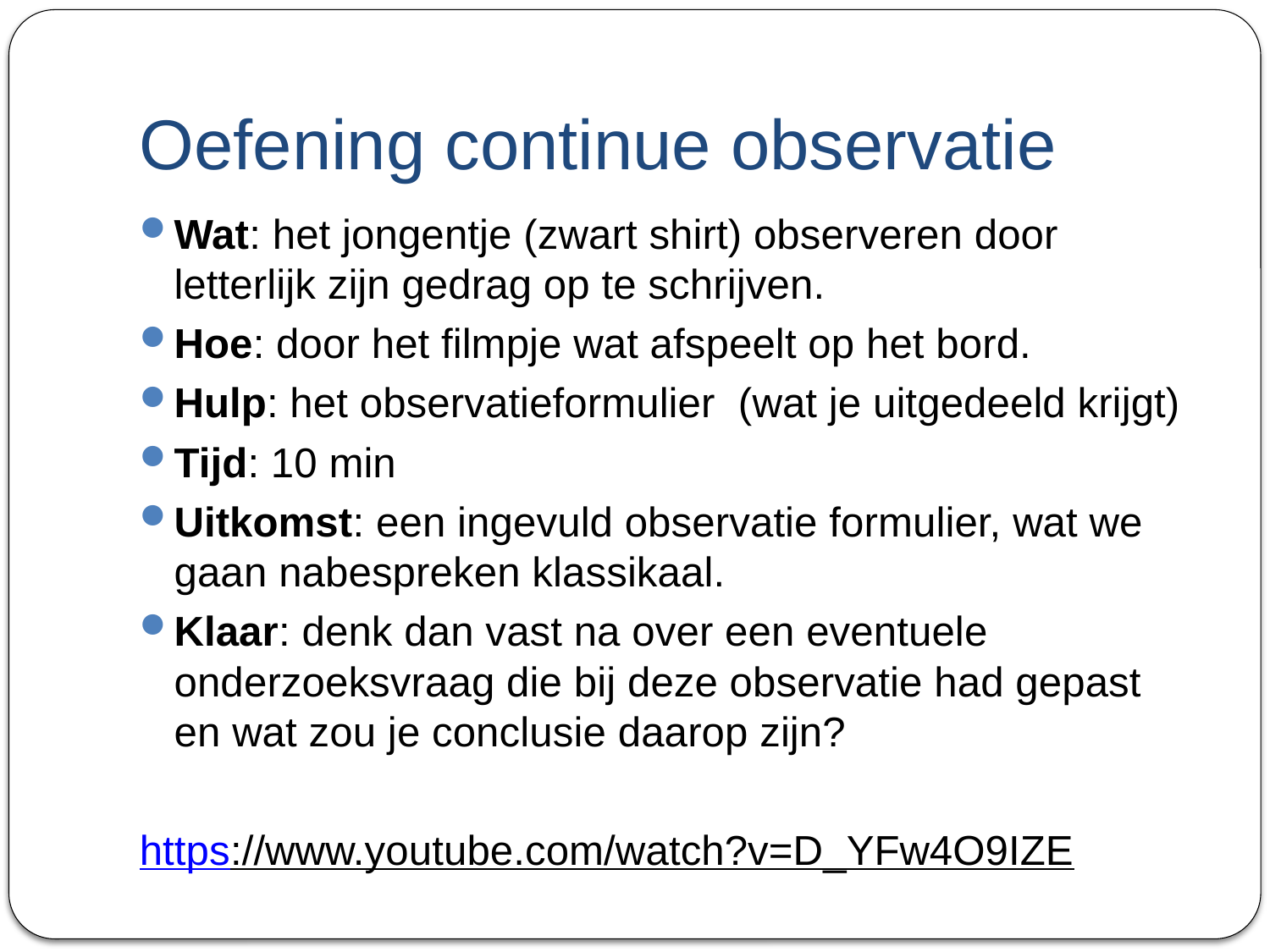

# Oefening continue observatie
Wat: het jongentje (zwart shirt) observeren door letterlijk zijn gedrag op te schrijven.
Hoe: door het filmpje wat afspeelt op het bord.
Hulp: het observatieformulier  (wat je uitgedeeld krijgt)
Tijd: 10 min
Uitkomst: een ingevuld observatie formulier, wat we gaan nabespreken klassikaal.
Klaar: denk dan vast na over een eventuele onderzoeksvraag die bij deze observatie had gepast en wat zou je conclusie daarop zijn?

https://www.youtube.com/watch?v=D_YFw4O9IZE